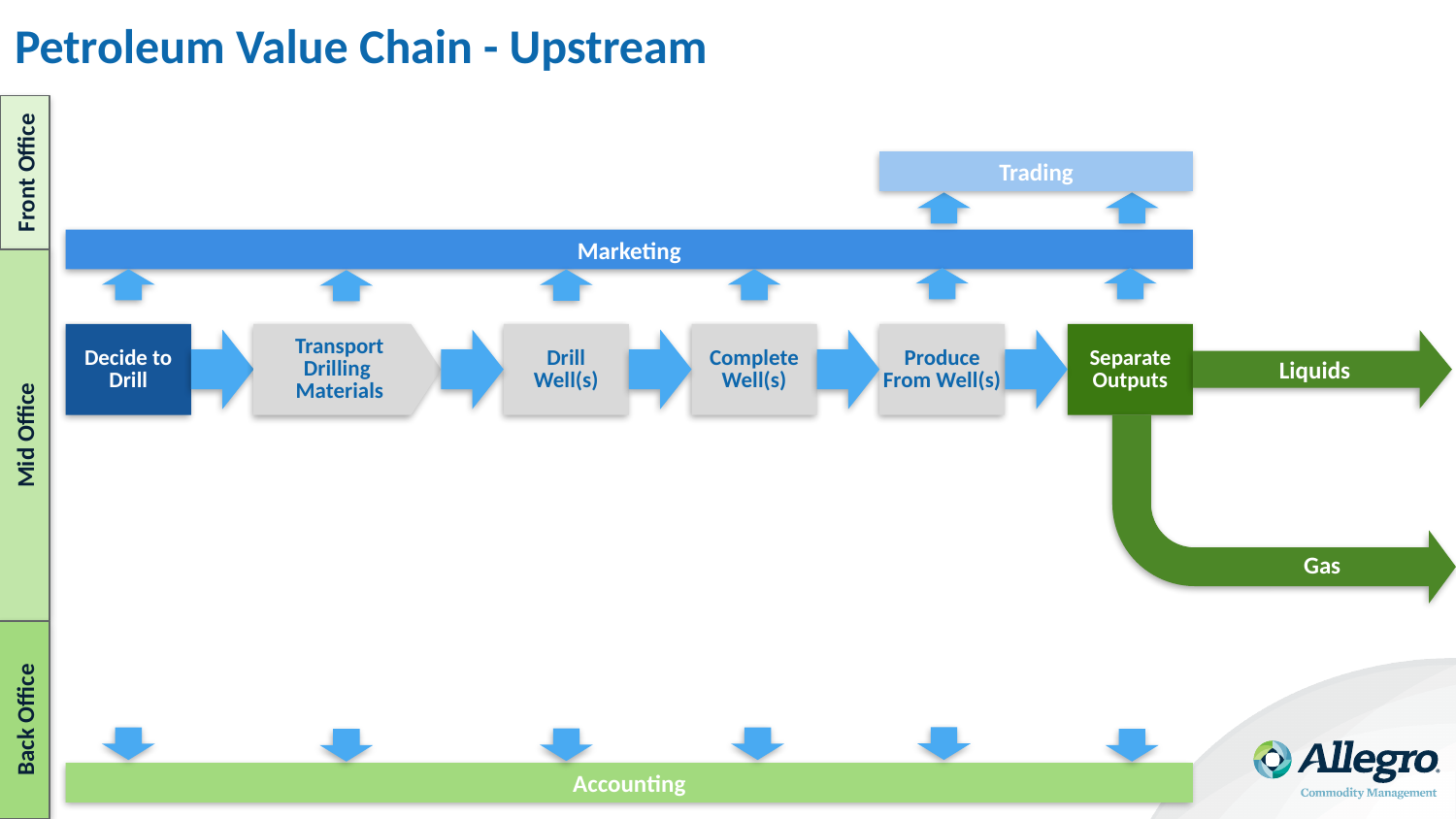

# Petroleum Value Chain - Upstream
Front Office
Trading

Marketing

Decide to
Drill
Drill
Well(s)
Complete
Well(s)
Produce
From Well(s)
Separate
Outputs
Transport
Drilling
Materials

Liquids
Mid Office

Gas
Back Office

Accounting